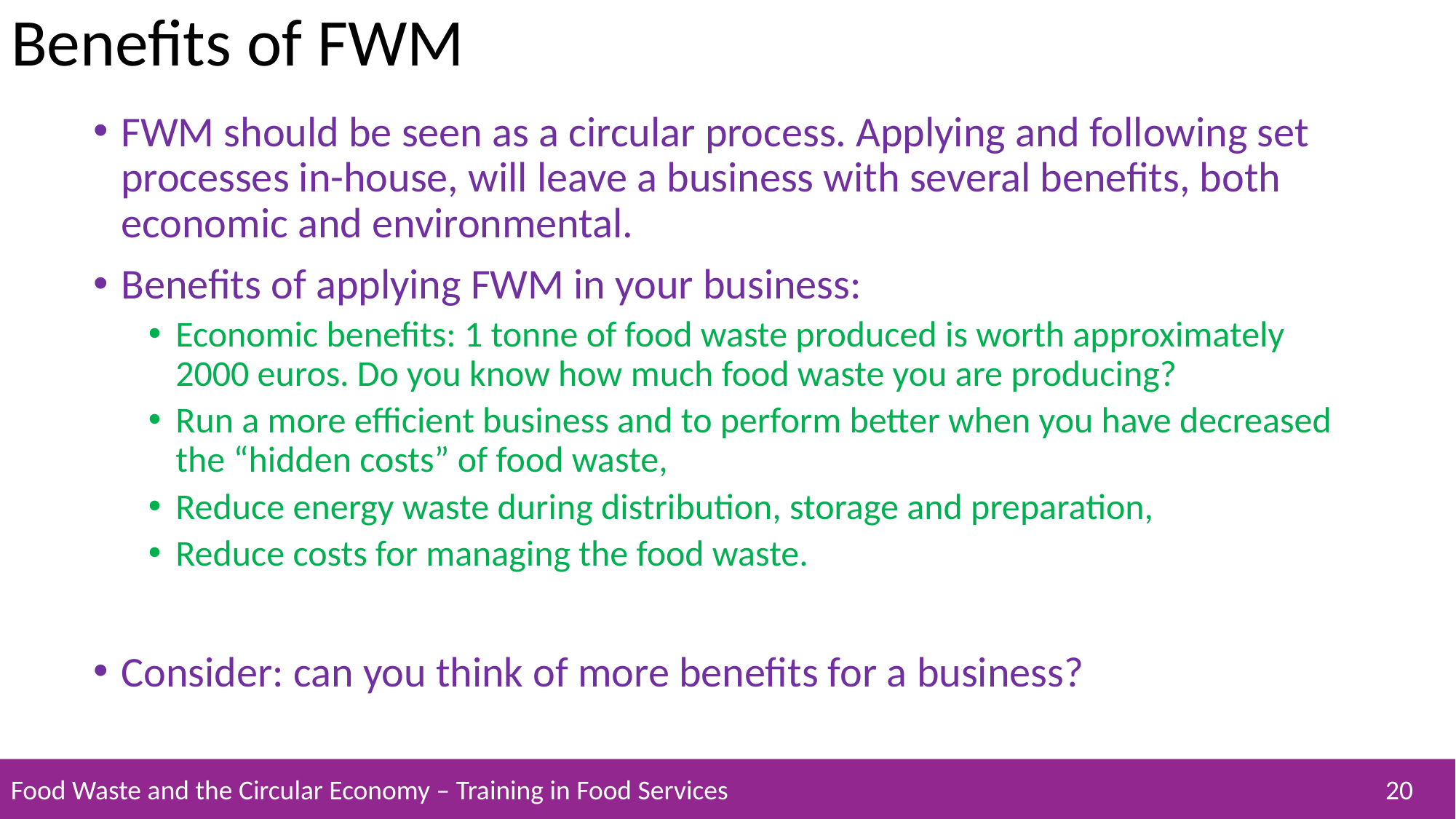

# Benefits of FWM
FWM should be seen as a circular process. Applying and following set processes in-house, will leave a business with several benefits, both economic and environmental.
Benefits of applying FWM in your business:
Economic benefits: 1 tonne of food waste produced is worth approximately 2000 euros. Do you know how much food waste you are producing?
Run a more efficient business and to perform better when you have decreased the “hidden costs” of food waste,
Reduce energy waste during distribution, storage and preparation,
Reduce costs for managing the food waste.

Consider: can you think of more benefits for a business?